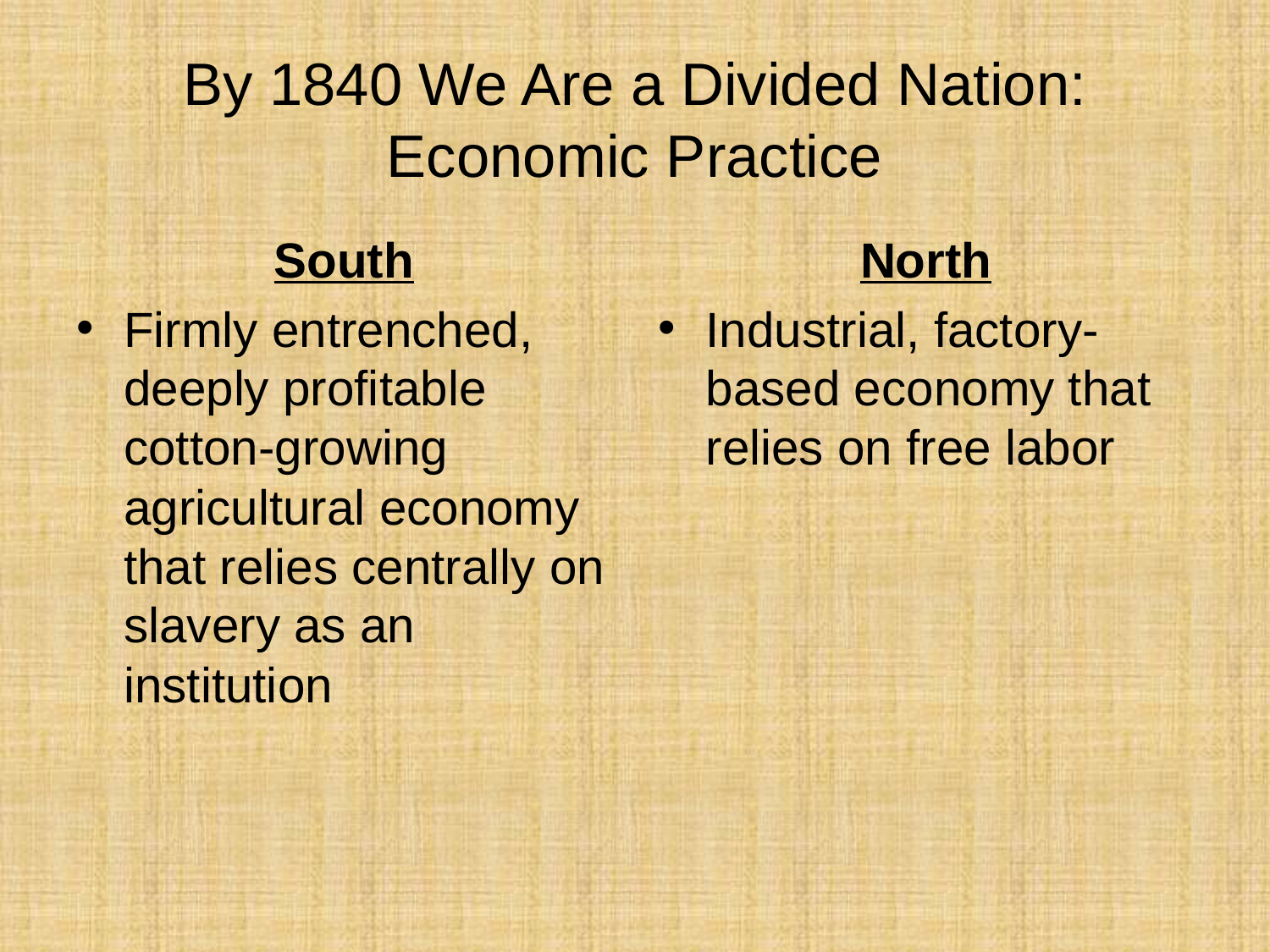

# By 1840 We Are a Divided Nation: Economic Practice
South
Firmly entrenched, deeply profitable cotton-growing agricultural economy that relies centrally on slavery as an institution
North
Industrial, factory-based economy that relies on free labor